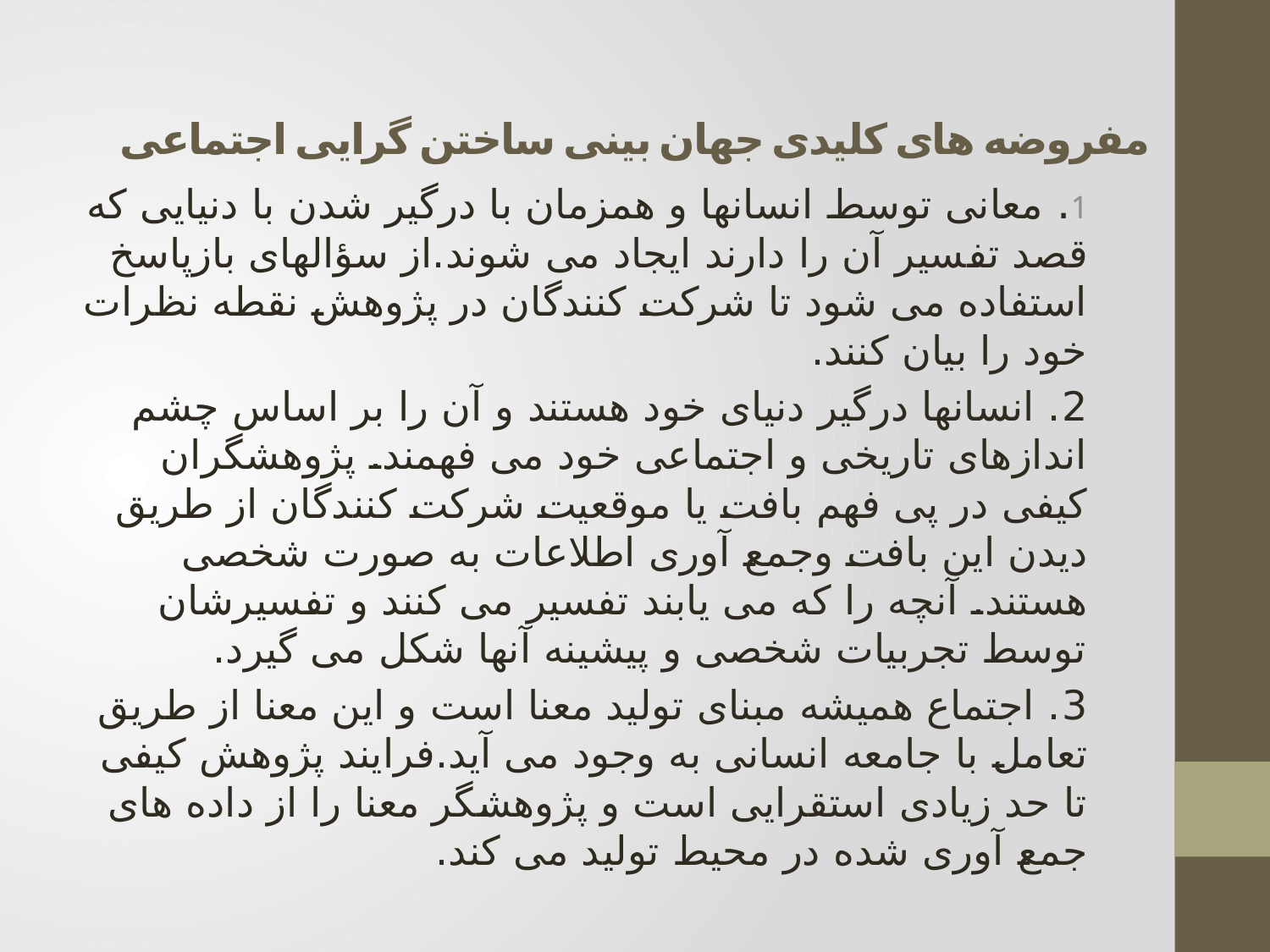

# مفروضه های کلیدی جهان بینی ساختن گرایی اجتماعی
1. معانی توسط انسانها و همزمان با درگیر شدن با دنیایی که قصد تفسیر آن را دارند ایجاد می شوند.از سؤالهای بازپاسخ استفاده می شود تا شرکت کنندگان در پژوهش نقطه نظرات خود را بیان کنند.
2. انسانها درگیر دنیای خود هستند و آن را بر اساس چشم اندازهای تاریخی و اجتماعی خود می فهمند. پژوهشگران کیفی در پی فهم بافت یا موقعیت شرکت کنندگان از طریق دیدن این بافت وجمع آوری اطلاعات به صورت شخصی هستند. آنچه را که می یابند تفسیر می کنند و تفسیرشان توسط تجربیات شخصی و پیشینه آنها شکل می گیرد.
3. اجتماع همیشه مبنای تولید معنا است و این معنا از طریق تعامل با جامعه انسانی به وجود می آید.فرایند پژوهش کیفی تا حد زیادی استقرایی است و پژوهشگر معنا را از داده های جمع آوری شده در محیط تولید می کند.